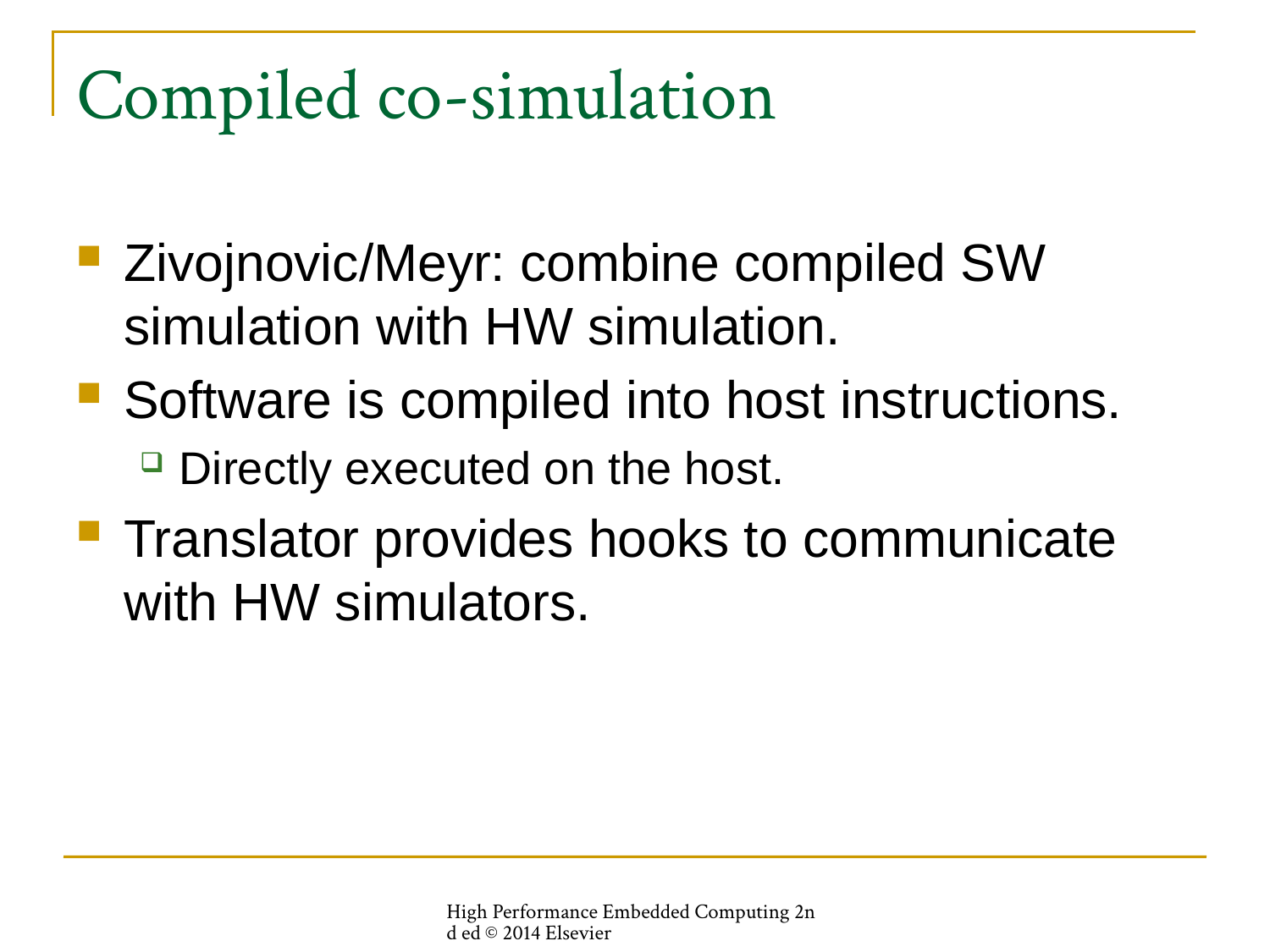

# Compiled co-simulation
Zivojnovic/Meyr: combine compiled SW simulation with HW simulation.
Software is compiled into host instructions.
Directly executed on the host.
Translator provides hooks to communicate with HW simulators.
High Performance Embedded Computing 2nd ed © 2014 Elsevier